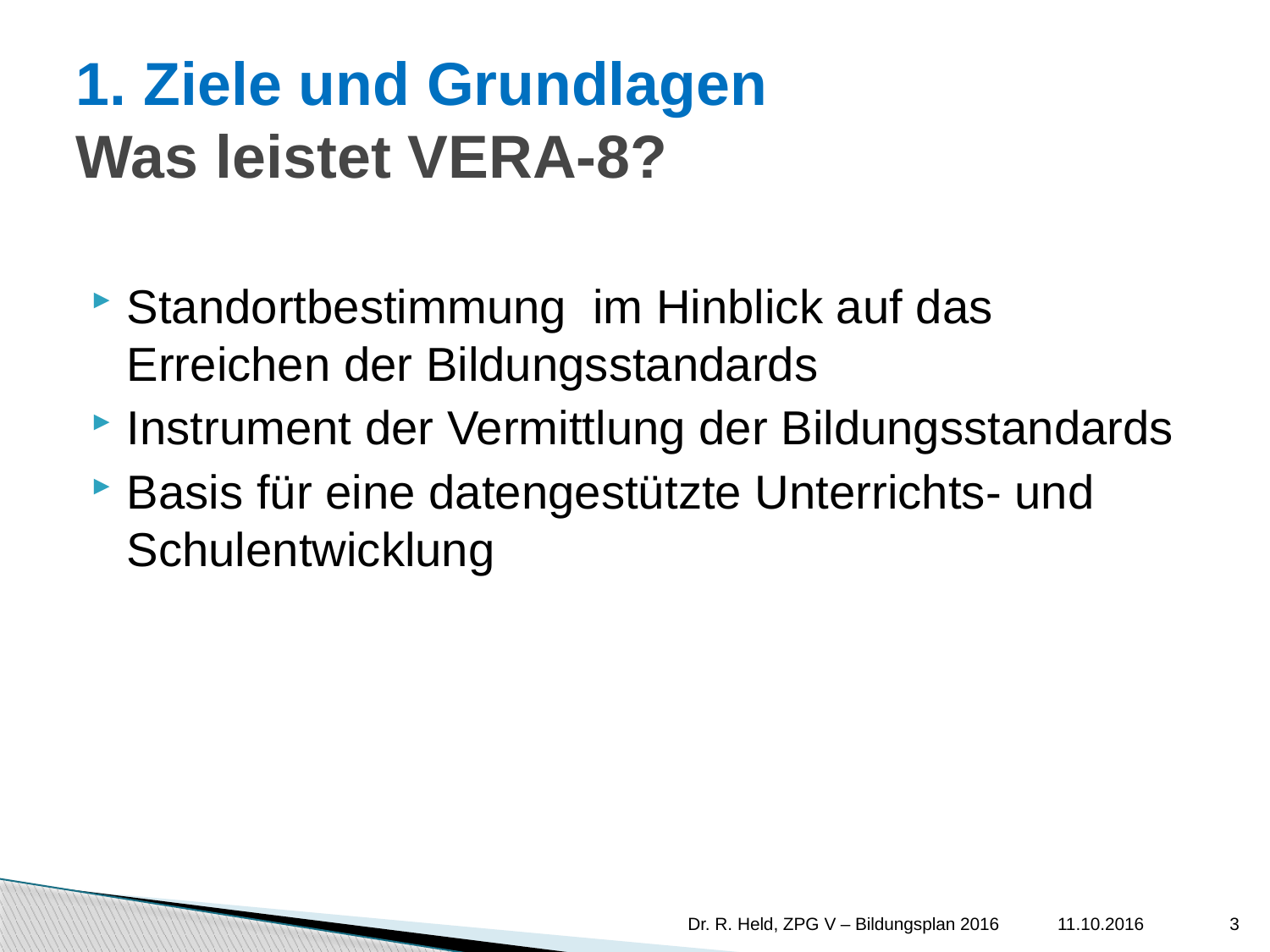

# 1. Ziele und Grundlagen Was leistet VERA-8?

Standortbestimmung  im Hinblick auf das Erreichen der Bildungsstandards
Instrument der Vermittlung der Bildungsstandards
Basis für eine datengestützte Unterrichts- und Schulentwicklung
11.10.2016
3
Dr. R. Held, ZPG V – Bildungsplan 2016